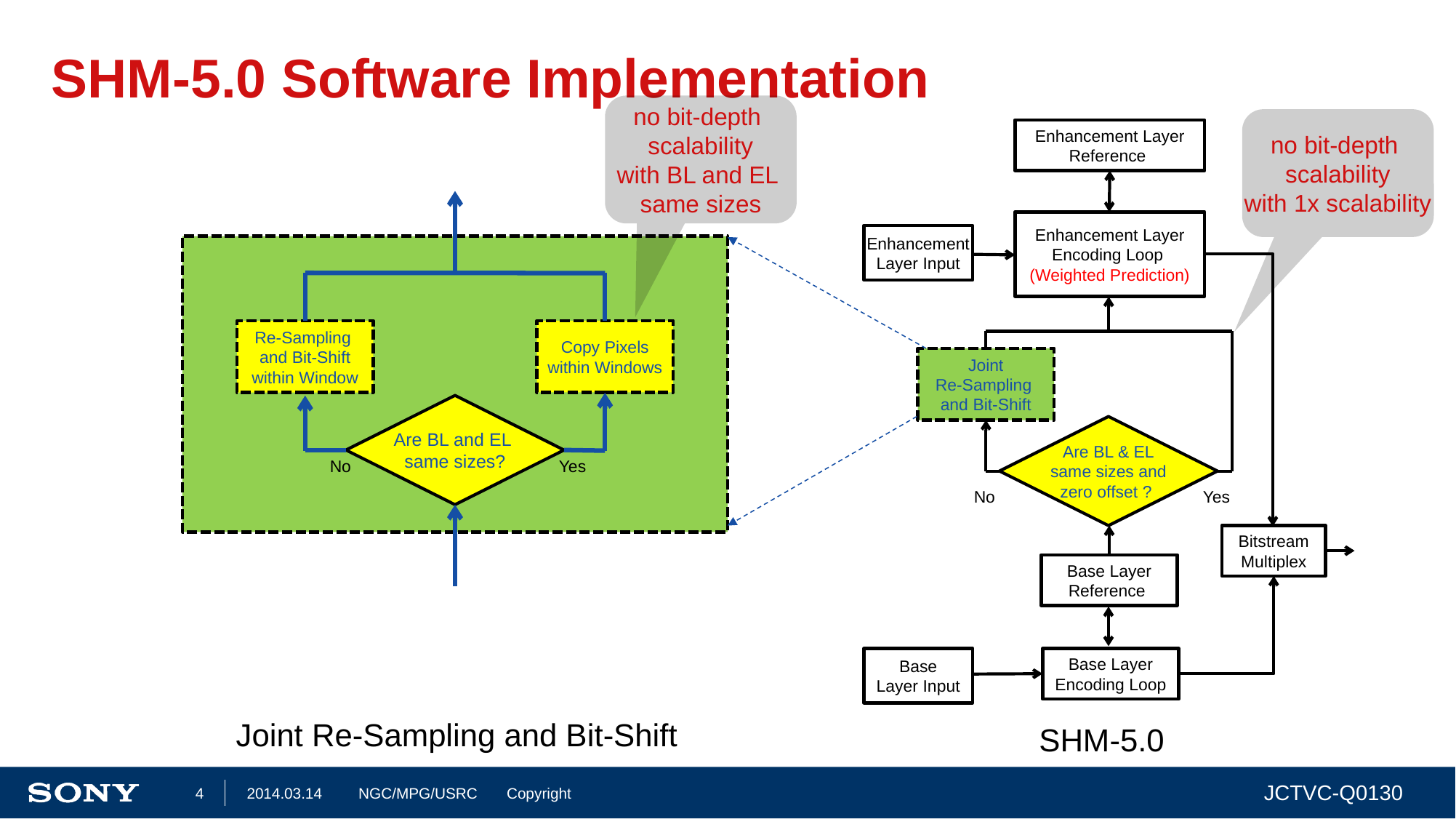

# SHM-5.0 Software Implementation
no bit-depth
scalability
with BL and EL
same sizes
no bit-depth
scalability
with 1x scalability
Enhancement Layer
Reference
Enhancement Layer
Encoding Loop
(Weighted Prediction)
Enhancement
Layer Input

Copy Pixels
within Windows
Re-Sampling
and Bit-Shift
within Window
Joint
Re-Sampling
and Bit-Shift
Are BL and EL
same sizes?
Are BL & EL
same sizes and
zero offset ?
No
Yes
No
Yes
Bitstream
Multiplex
Base Layer
Reference
Base Layer
Encoding Loop
Base
Layer Input
Joint Re-Sampling and Bit-Shift
SHM-5.0